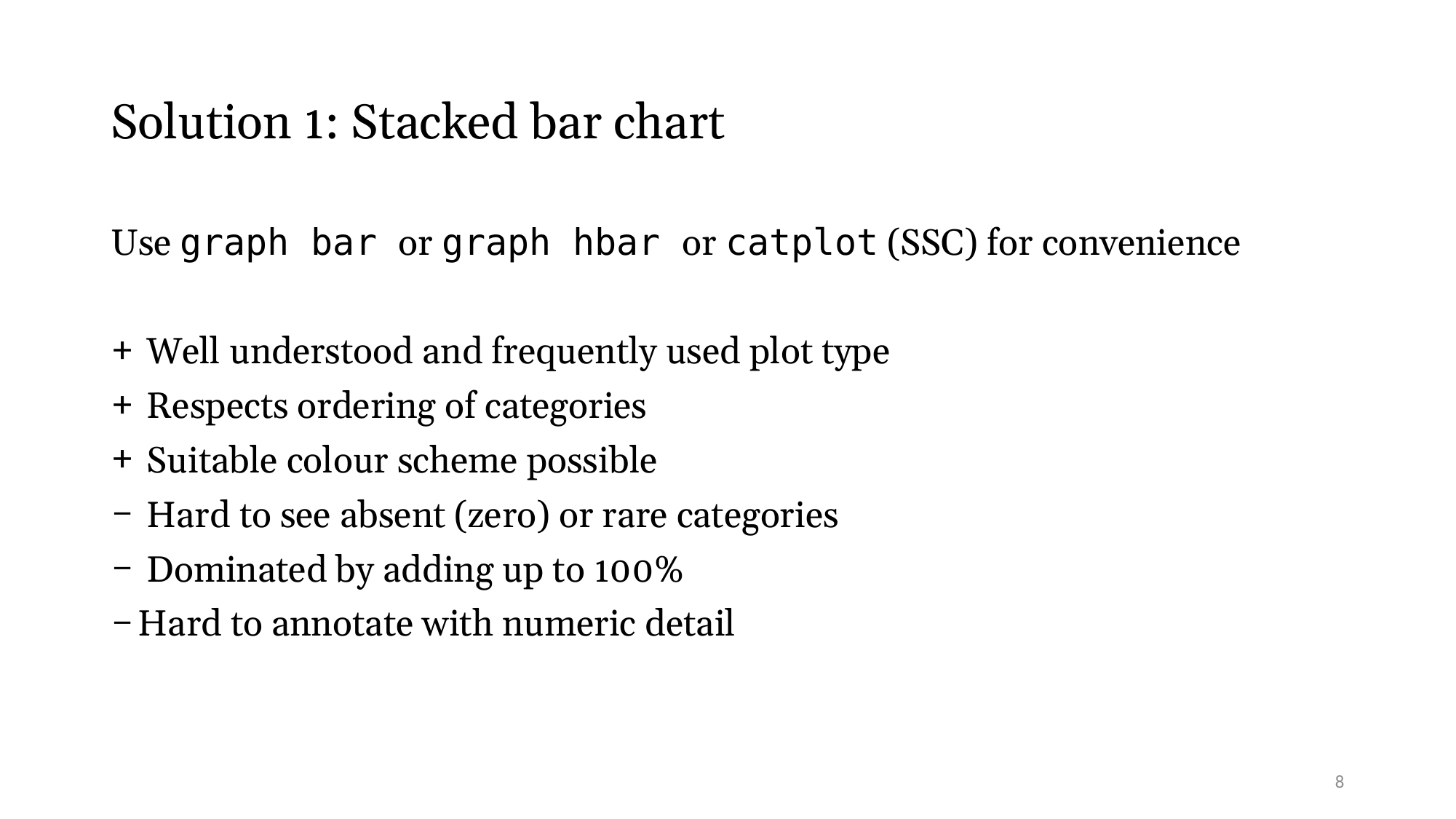

# Solution 1: Stacked bar chart
Use graph bar or graph hbar or catplot (SSC) for convenience

 Well understood and frequently used plot type
 Respects ordering of categories
 Suitable colour scheme possible
 Hard to see absent (zero) or rare categories
 Dominated by adding up to 100%
Hard to annotate with numeric detail

8